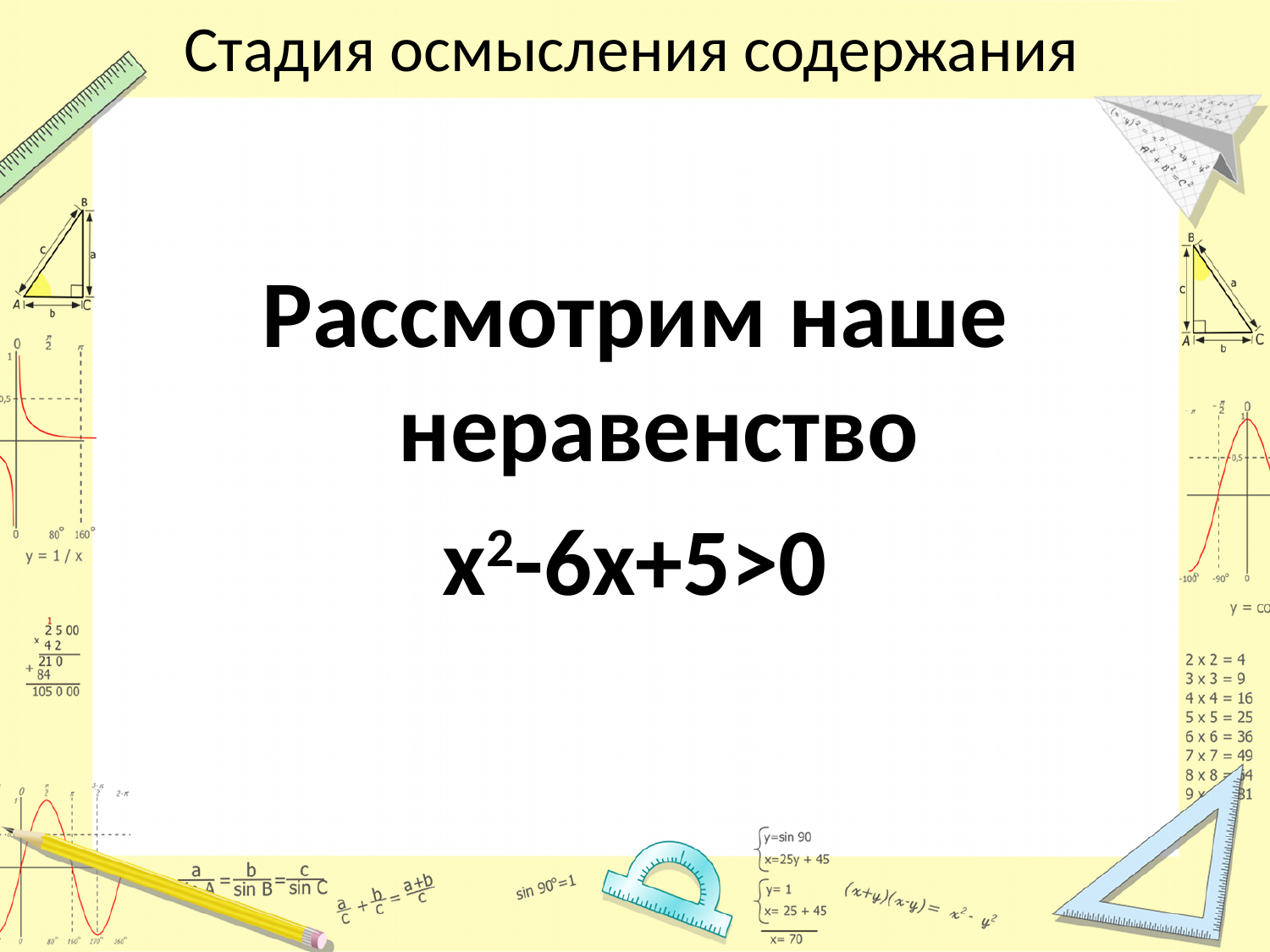

# Стадия осмысления содержания
Рассмотрим наше неравенство
x2-6x+5>0